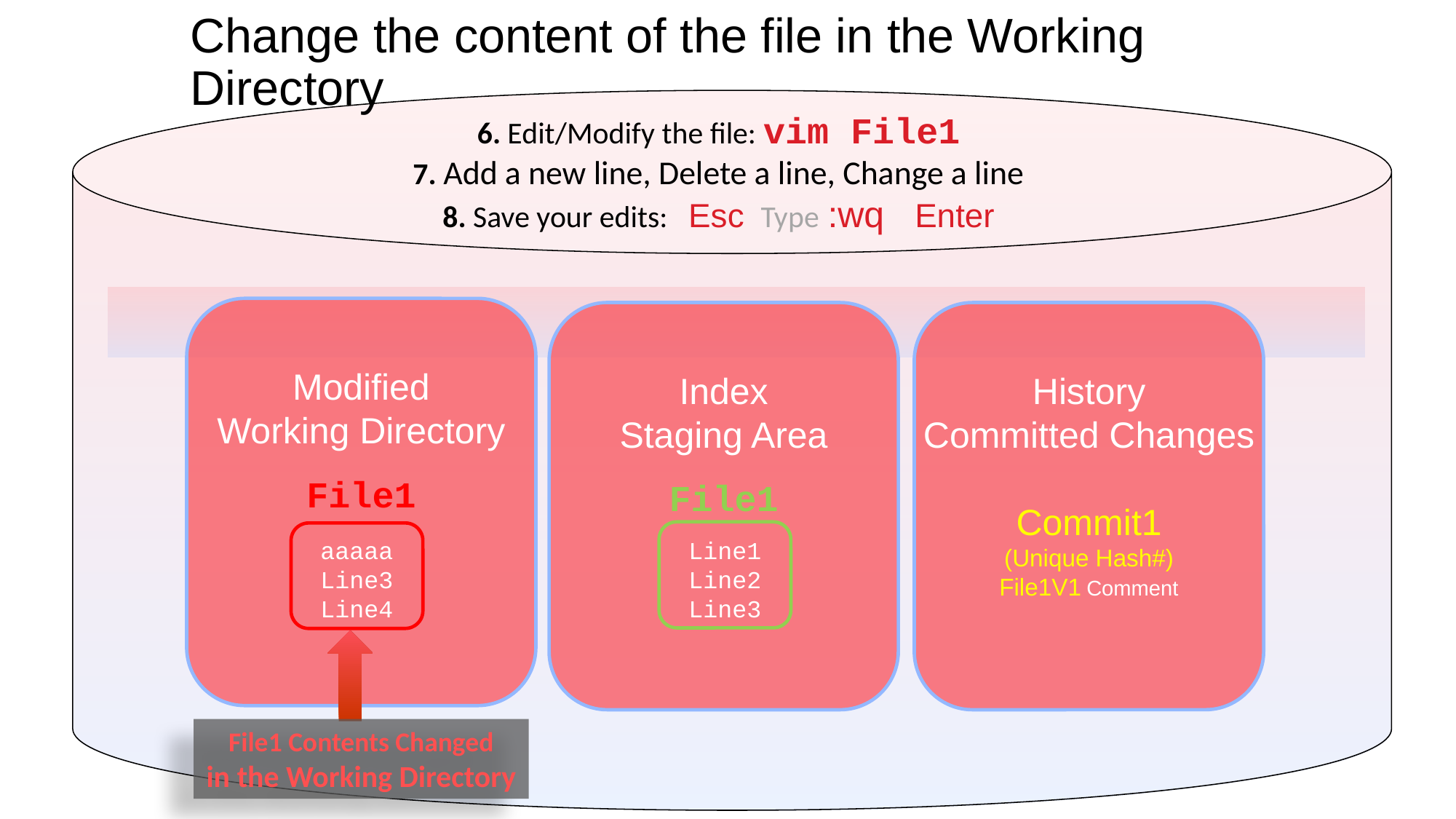

# Change the content of the file in the Working Directory

6. Edit/Modify the file: vim File1
7. Add a new line, Delete a line, Change a line
8. Save your edits:   Esc  Type :wq   Enter

Modified
Working Directory

File1

Index
Staging Area

File1

History
Committed Changes

Commit1
(Unique Hash#)
File1V1 Comment

Line1
Line2
Line3

aaaaa
Line3
Line4

File1 Contents Changed
in the Working Directory